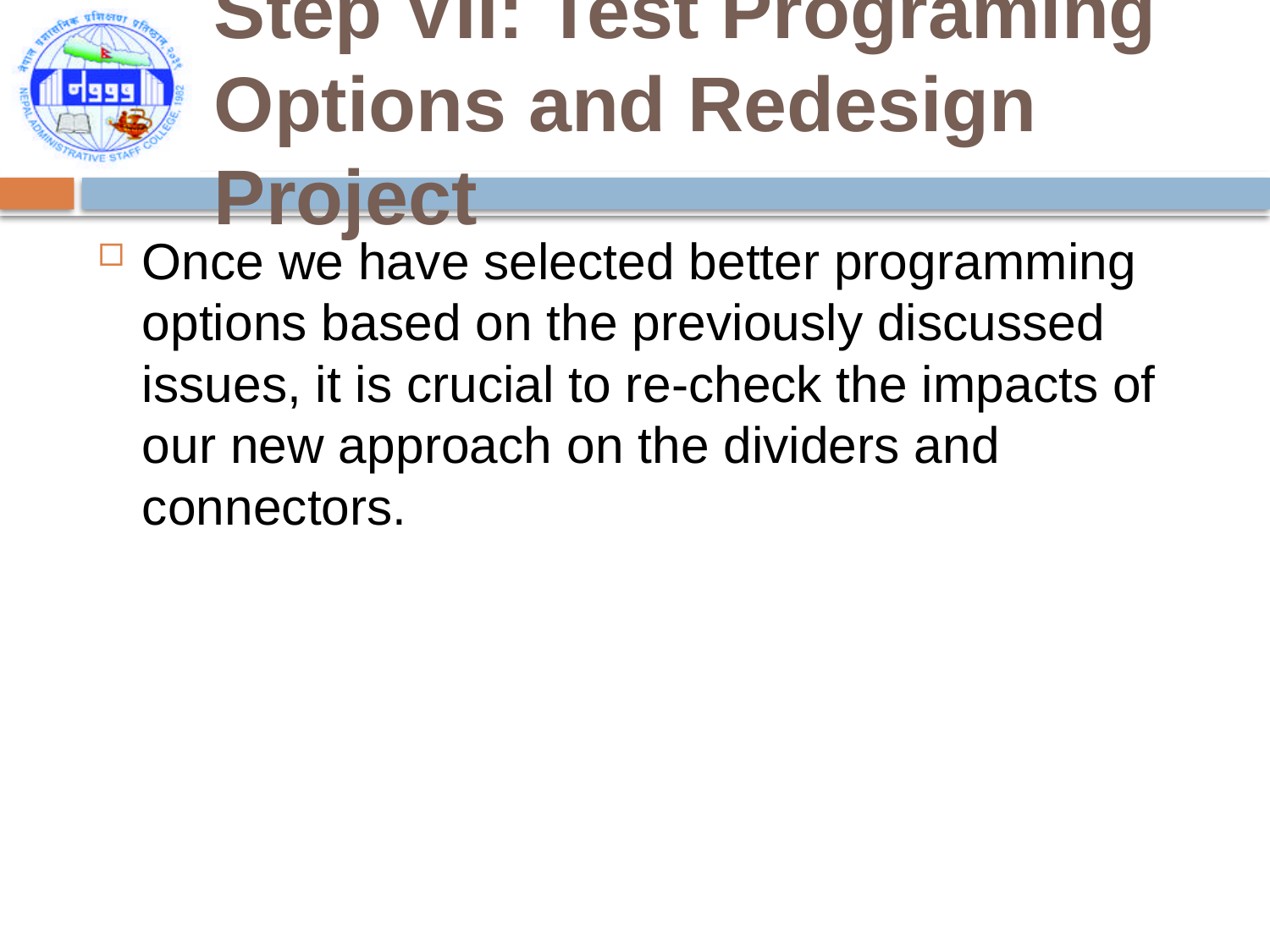

# Step VII: Test Programing Options and Redesign Project
Once we have selected better programming options based on the previously discussed issues, it is crucial to re-check the impacts of our new approach on the dividers and connectors.